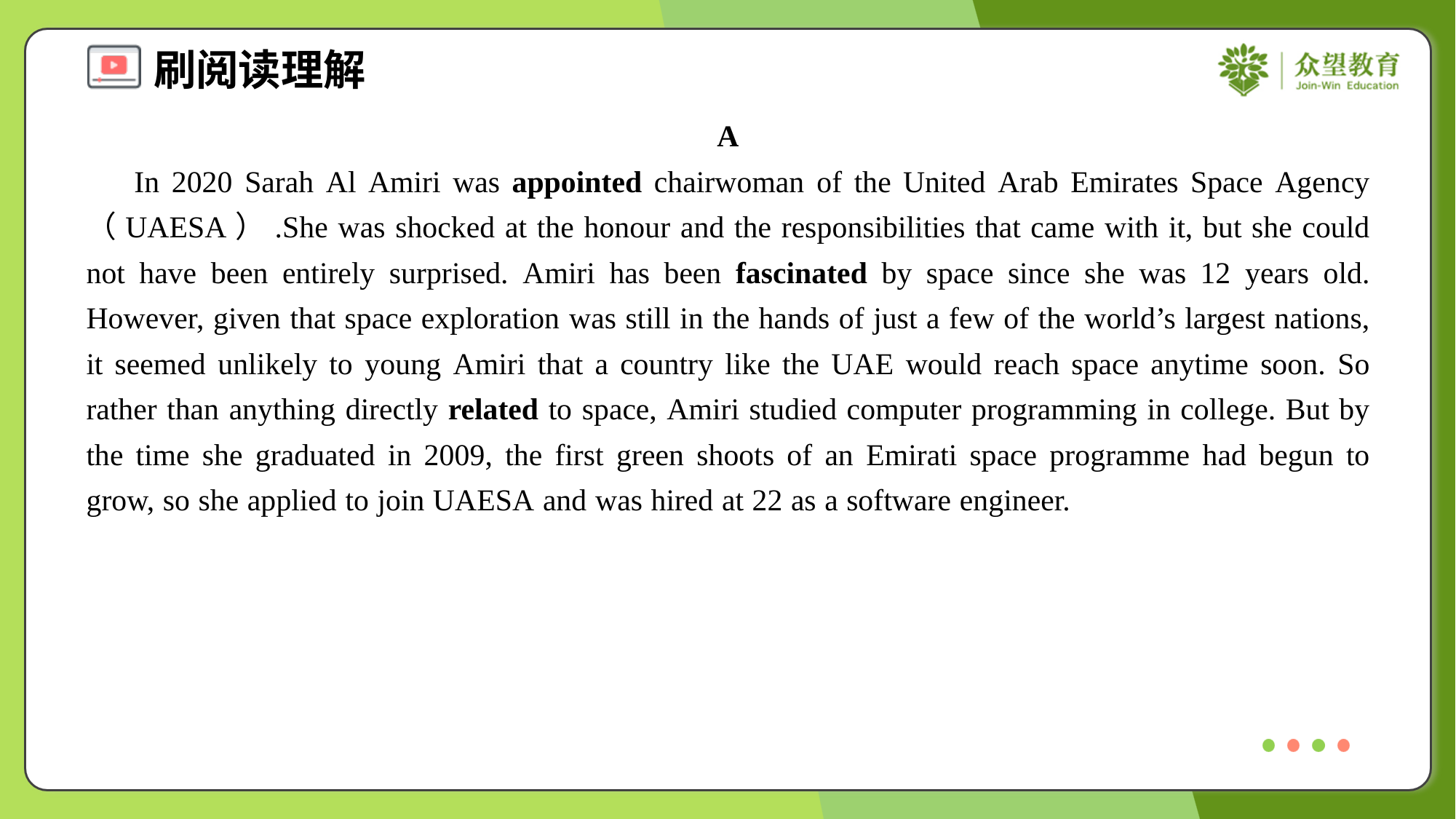

A
    In 2020 Sarah Al Amiri was appointed chairwoman of the United Arab Emirates Space Agency （UAESA）.She was shocked at the honour and the responsibilities that came with it, but she could not have been entirely surprised. Amiri has been fascinated by space since she was 12 years old. However, given that space exploration was still in the hands of just a few of the world’s largest nations, it seemed unlikely to young Amiri that a country like the UAE would reach space anytime soon. So rather than anything directly related to space, Amiri studied computer programming in college. But by the time she graduated in 2009, the first green shoots of an Emirati space programme had begun to grow, so she applied to join UAESA and was hired at 22 as a software engineer.